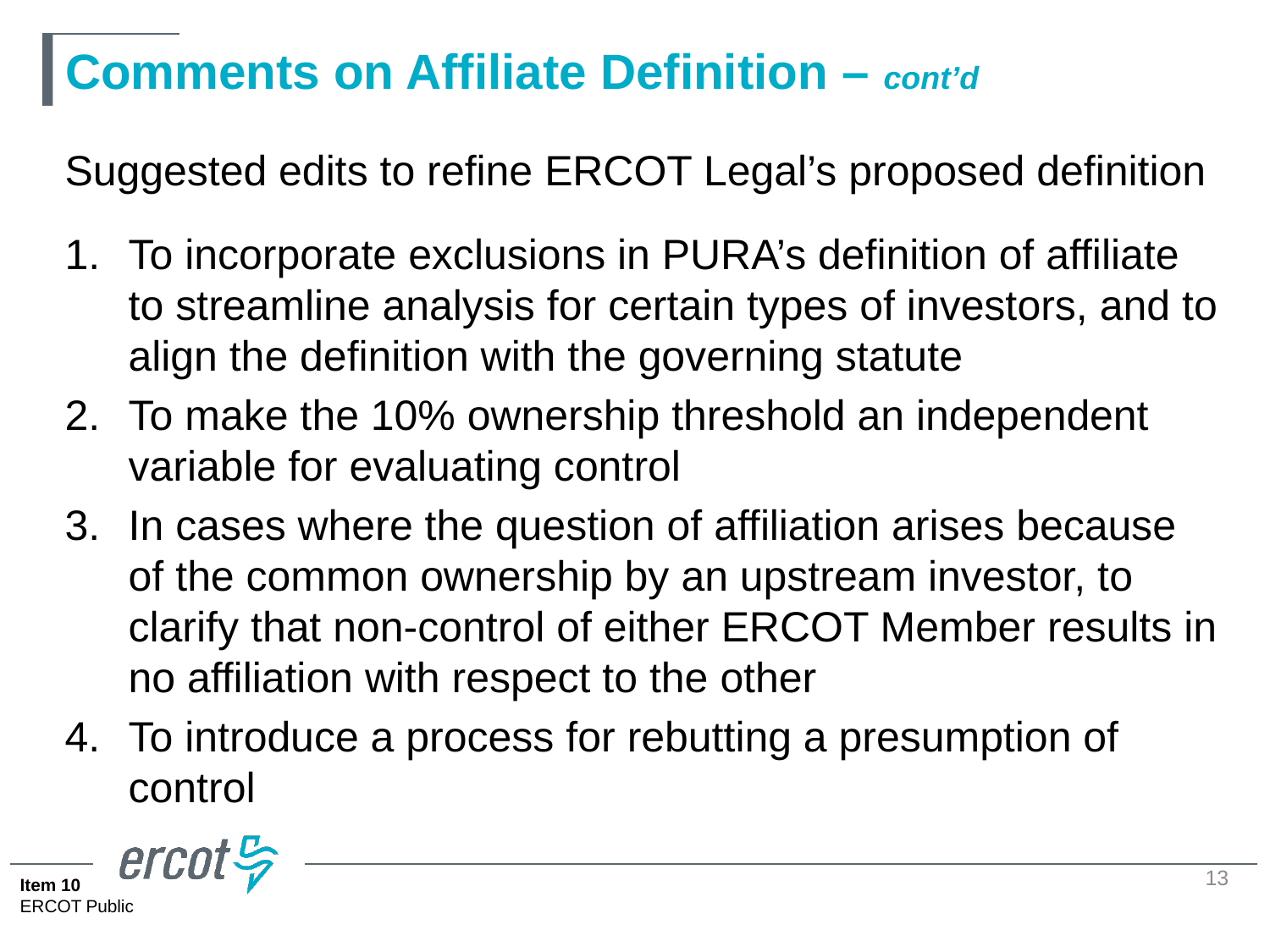

# Comments on Affiliate Definition – cont’d
Suggested edits to refine ERCOT Legal’s proposed definition

To incorporate exclusions in PURA’s definition of affiliate to streamline analysis for certain types of investors, and to align the definition with the governing statute
To make the 10% ownership threshold an independent variable for evaluating control
In cases where the question of affiliation arises because of the common ownership by an upstream investor, to clarify that non-control of either ERCOT Member results in no affiliation with respect to the other
To introduce a process for rebutting a presumption of control

13